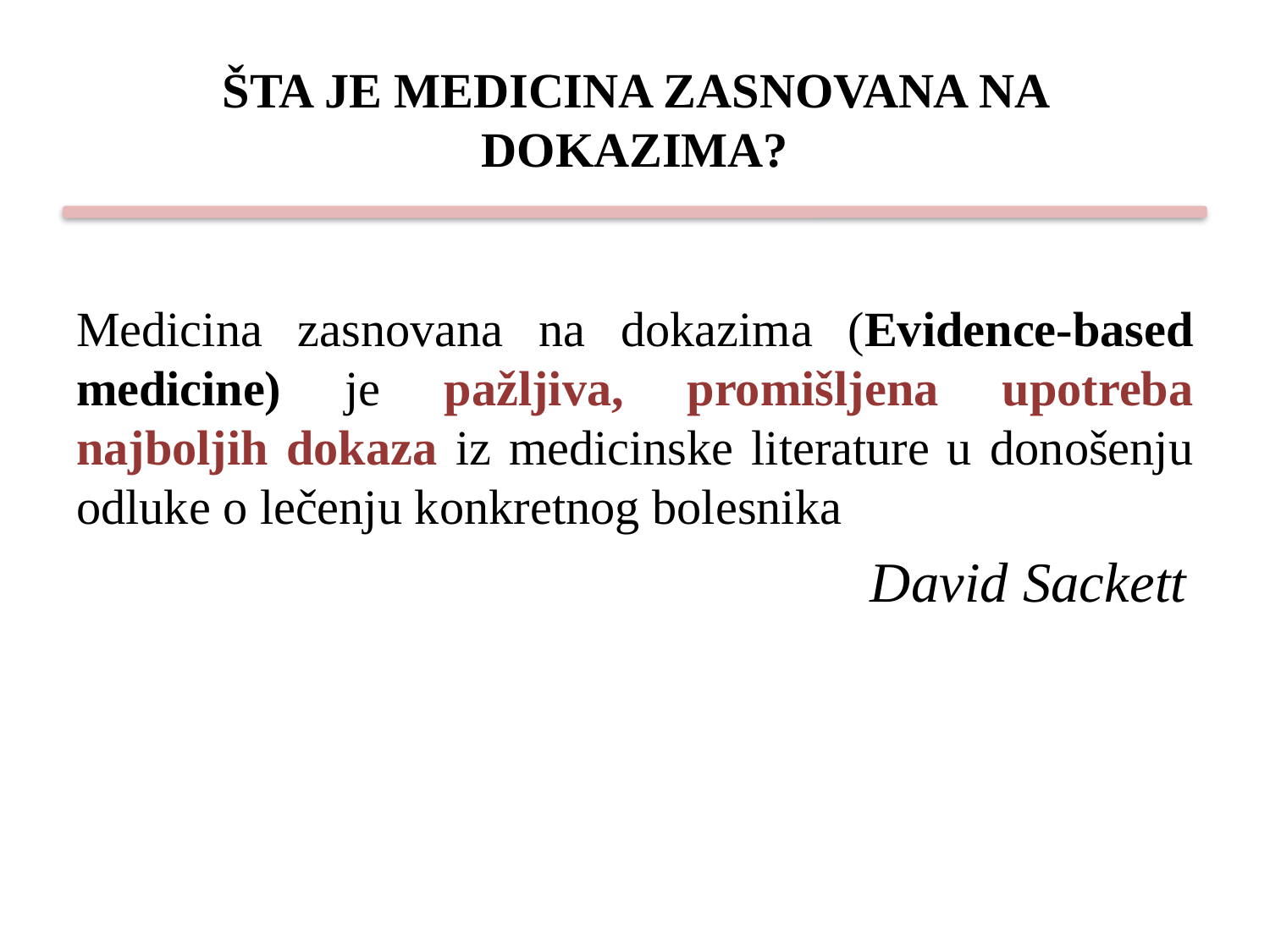

# ŠTA JE MEDICINA ZASNOVANA NA DOKAZIMA?

Medicina zasnovana na dokazima (Evidence-based medicine) je pažljiva, promišljena upotreba najboljih dokaza iz medicinske literature u donošenju odluke o lečenju konkretnog bolesnika
                                                        David Sackett